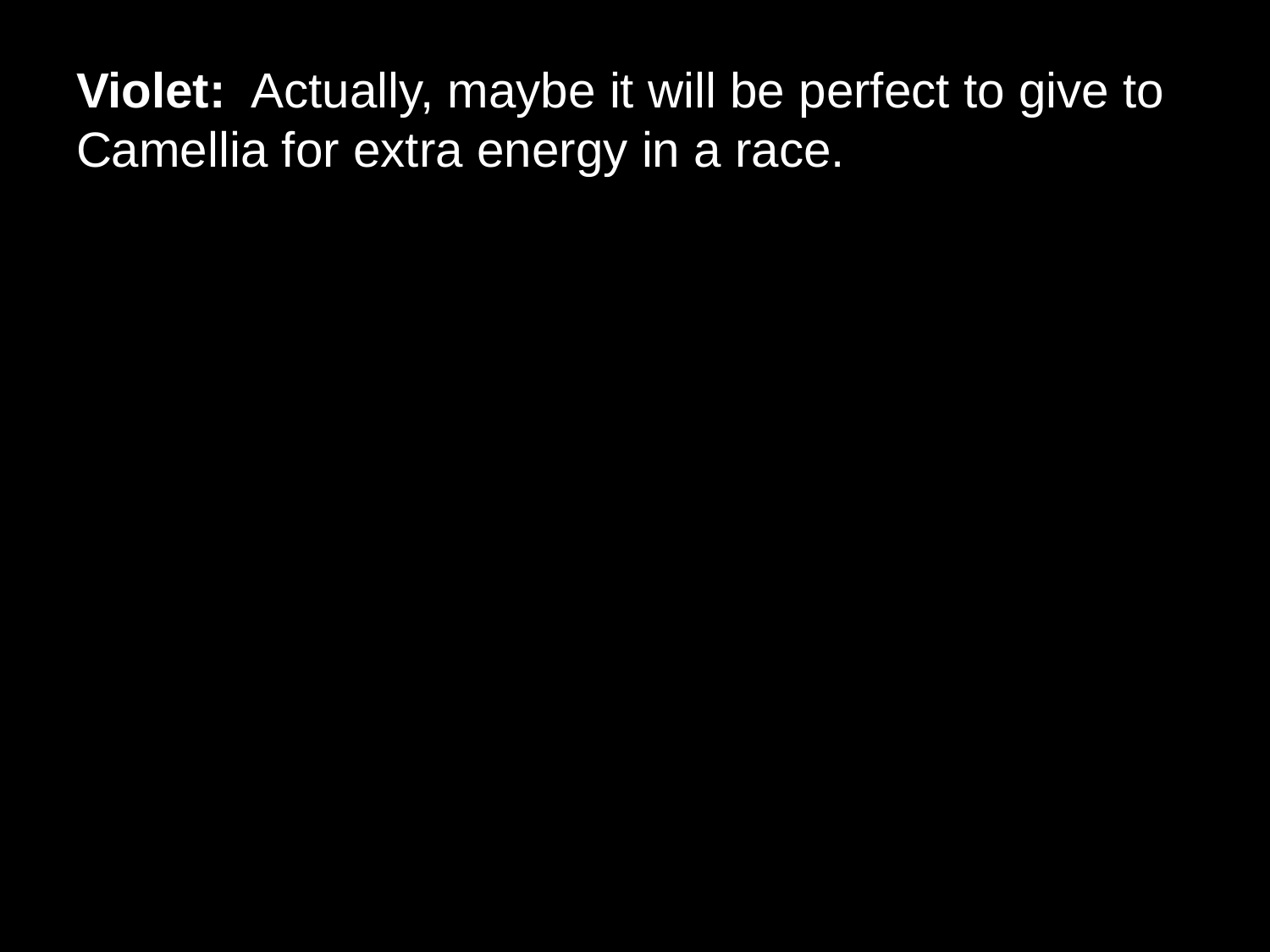

# Violet:  Actually, maybe it will be perfect to give to Camellia for extra energy in a race.